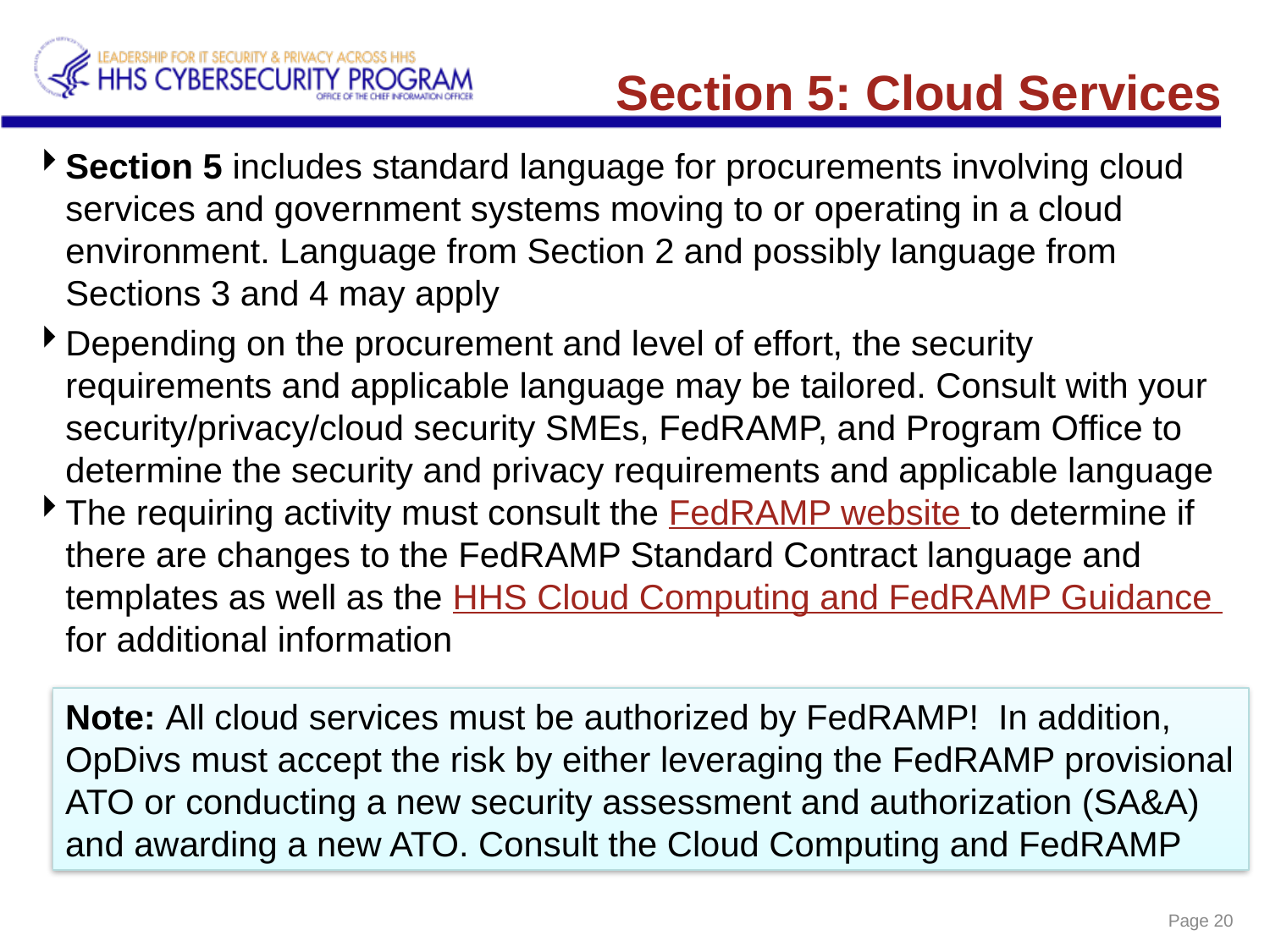

# Section 5: Cloud Services
Section 5 includes standard language for procurements involving cloud services and government systems moving to or operating in a cloud environment. Language from Section 2 and possibly language from Sections 3 and 4 may apply
Depending on the procurement and level of effort, the security requirements and applicable language may be tailored. Consult with your security/privacy/cloud security SMEs, FedRAMP, and Program Office to determine the security and privacy requirements and applicable language
The requiring activity must consult the FedRAMP website to determine if there are changes to the FedRAMP Standard Contract language and templates as well as the HHS Cloud Computing and FedRAMP Guidance for additional information

Note: All cloud services must be authorized by FedRAMP!  In addition, OpDivs must accept the risk by either leveraging the FedRAMP provisional ATO or conducting a new security assessment and authorization (SA&A) and awarding a new ATO. Consult the Cloud Computing and FedRAMP
Page 20